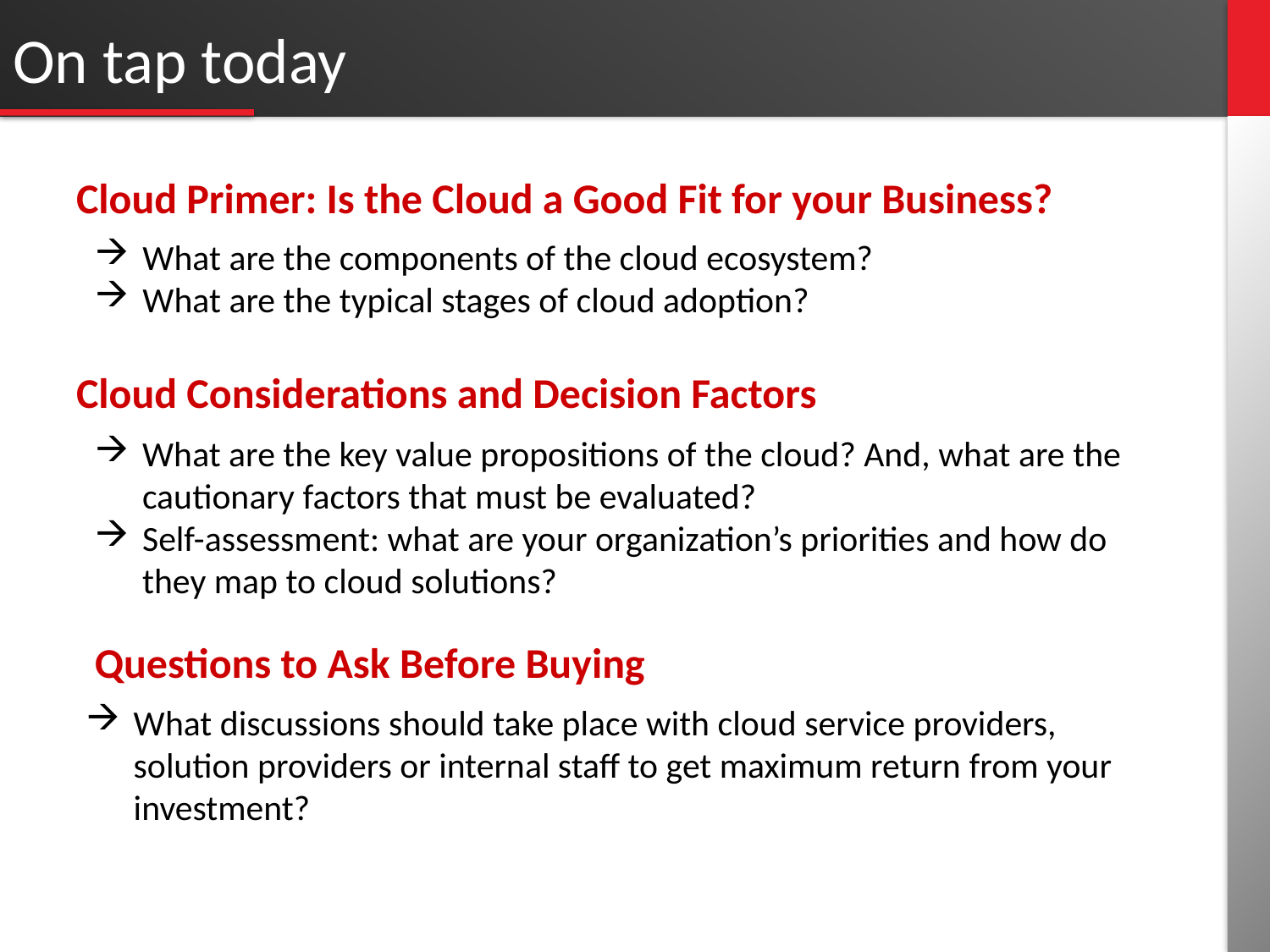

# On tap today
Cloud Primer: Is the Cloud a Good Fit for your Business?
What are the components of the cloud ecosystem?
What are the typical stages of cloud adoption?
Cloud Considerations and Decision Factors
What are the key value propositions of the cloud? And, what are the cautionary factors that must be evaluated?
Self-assessment: what are your organization’s priorities and how do they map to cloud solutions?
Questions to Ask Before Buying
What discussions should take place with cloud service providers, solution providers or internal staff to get maximum return from your investment?